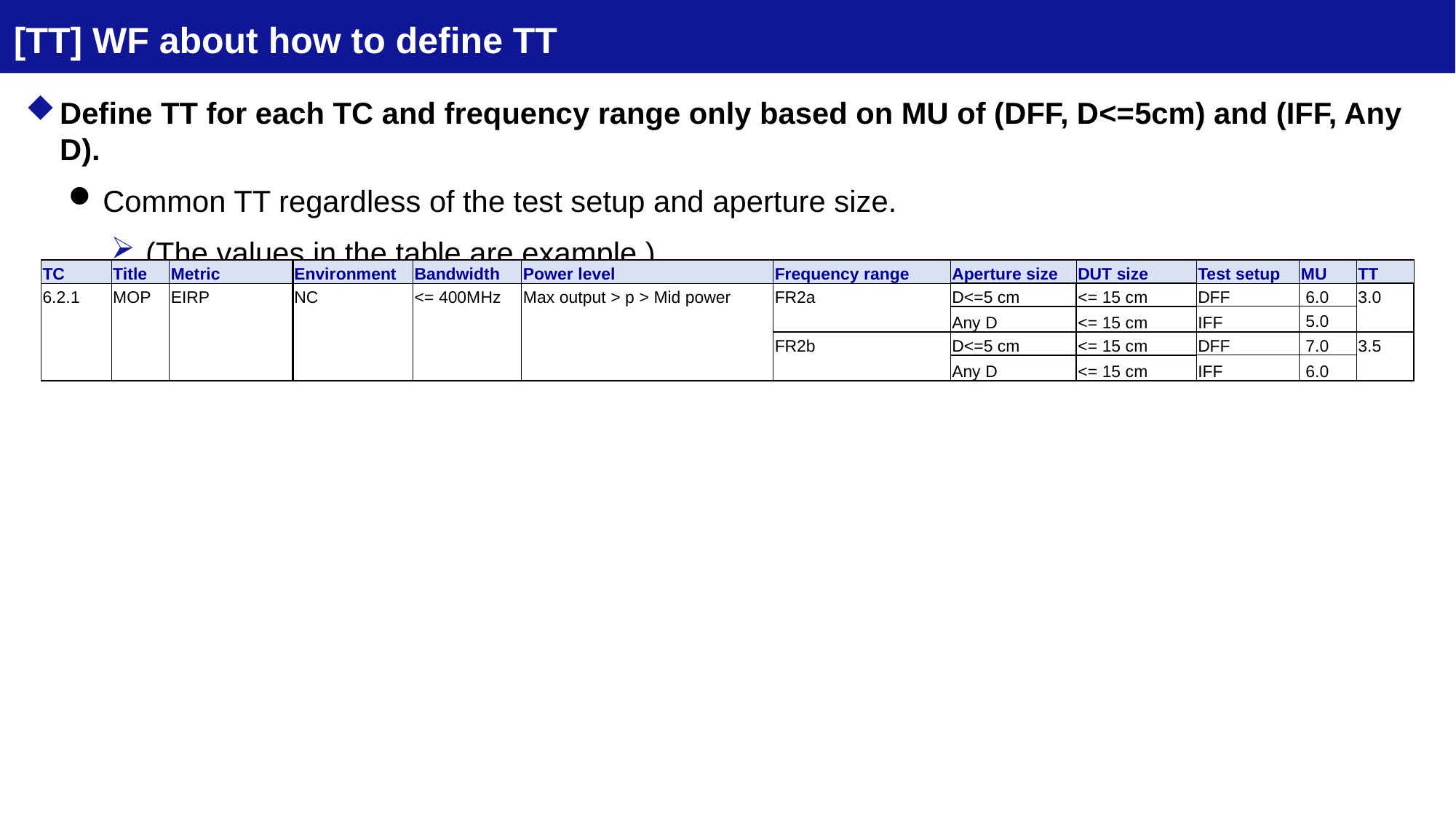

# [TT] WF about how to define TT
Define TT for each TC and frequency range only based on MU of (DFF, D<=5cm) and (IFF, Any D).
Common TT regardless of the test setup and aperture size.
(The values in the table are example.)

| TC | Title | Metric | Environment | Bandwidth | Power level | Frequency range | Aperture size | DUT size | Test setup | MU | TT |
| --- | --- | --- | --- | --- | --- | --- | --- | --- | --- | --- | --- |
| 6.2.1 | MOP | EIRP | NC | <= 400MHz | Max output > p > Mid power | FR2a | D<=5 cm | <= 15 cm | DFF | 6.0 | 3.0 |
|  |  |  |  |  |  |  | Any D | <= 15 cm | IFF | 5.0 |  |
|  |  |  |  |  |  | FR2b | D<=5 cm | <= 15 cm | DFF | 7.0 | 3.5 |
|  |  |  |  |  |  |  | Any D | <= 15 cm | IFF | 6.0 |  |